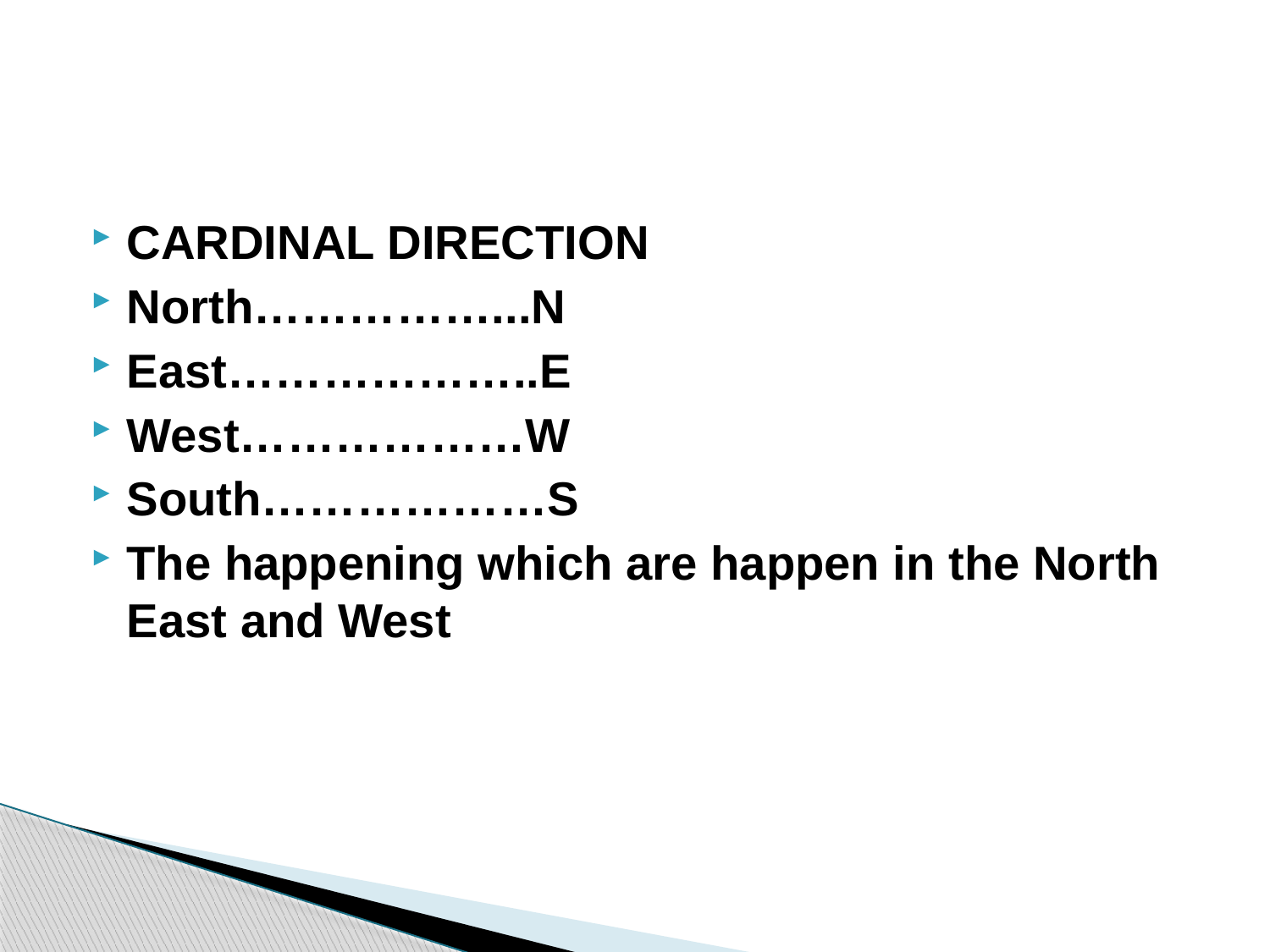

#
CARDINAL DIRECTION
North……………...N
East………………..E
West………………W
South………………S
The happening which are happen in the North East and West